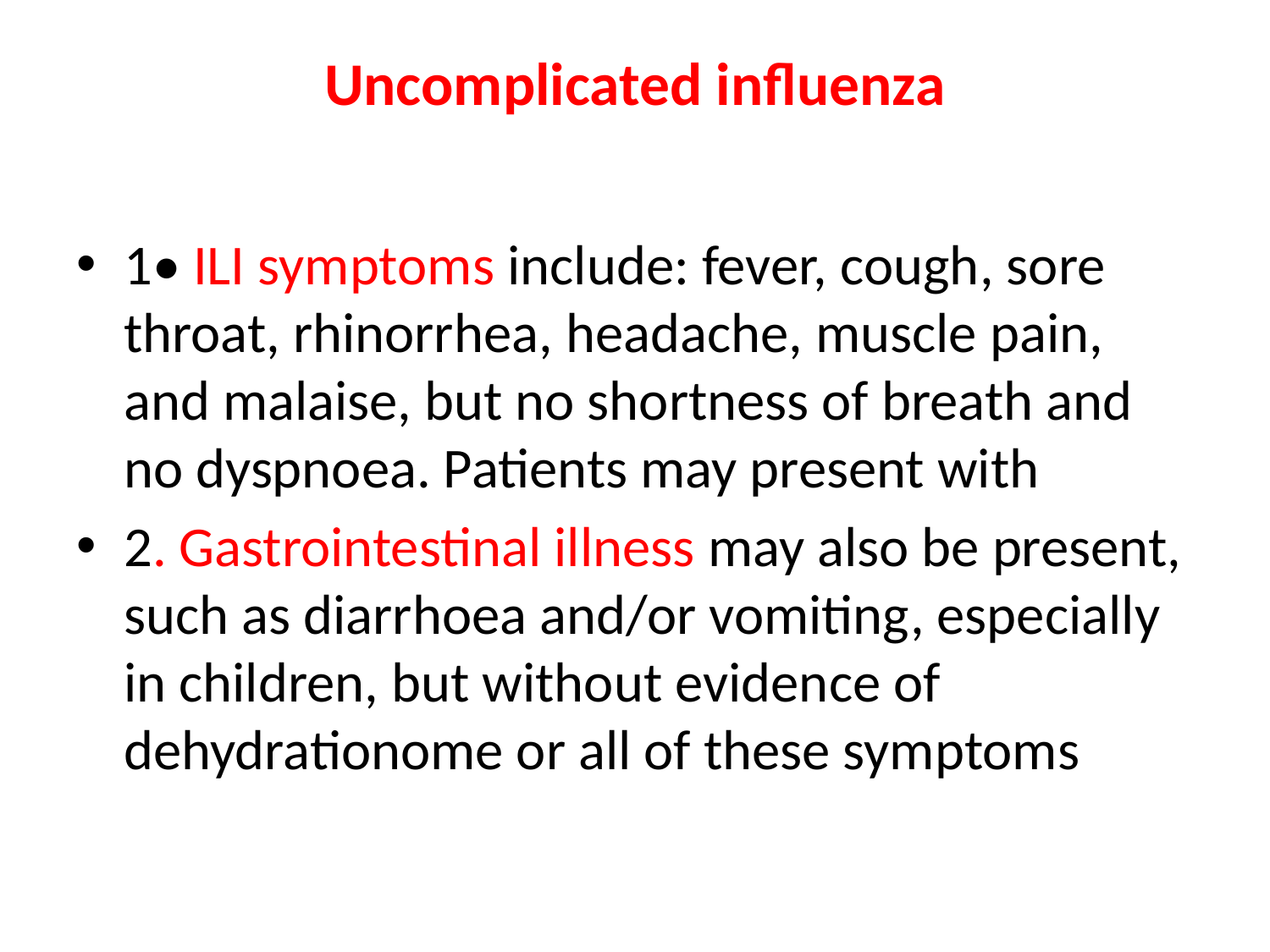

# Uncomplicated influenza
1• ILI symptoms include: fever, cough, sore throat, rhinorrhea, headache, muscle pain, and malaise, but no shortness of breath and no dyspnoea. Patients may present with
2. Gastrointestinal illness may also be present, such as diarrhoea and/or vomiting, especially in children, but without evidence of dehydrationome or all of these symptoms